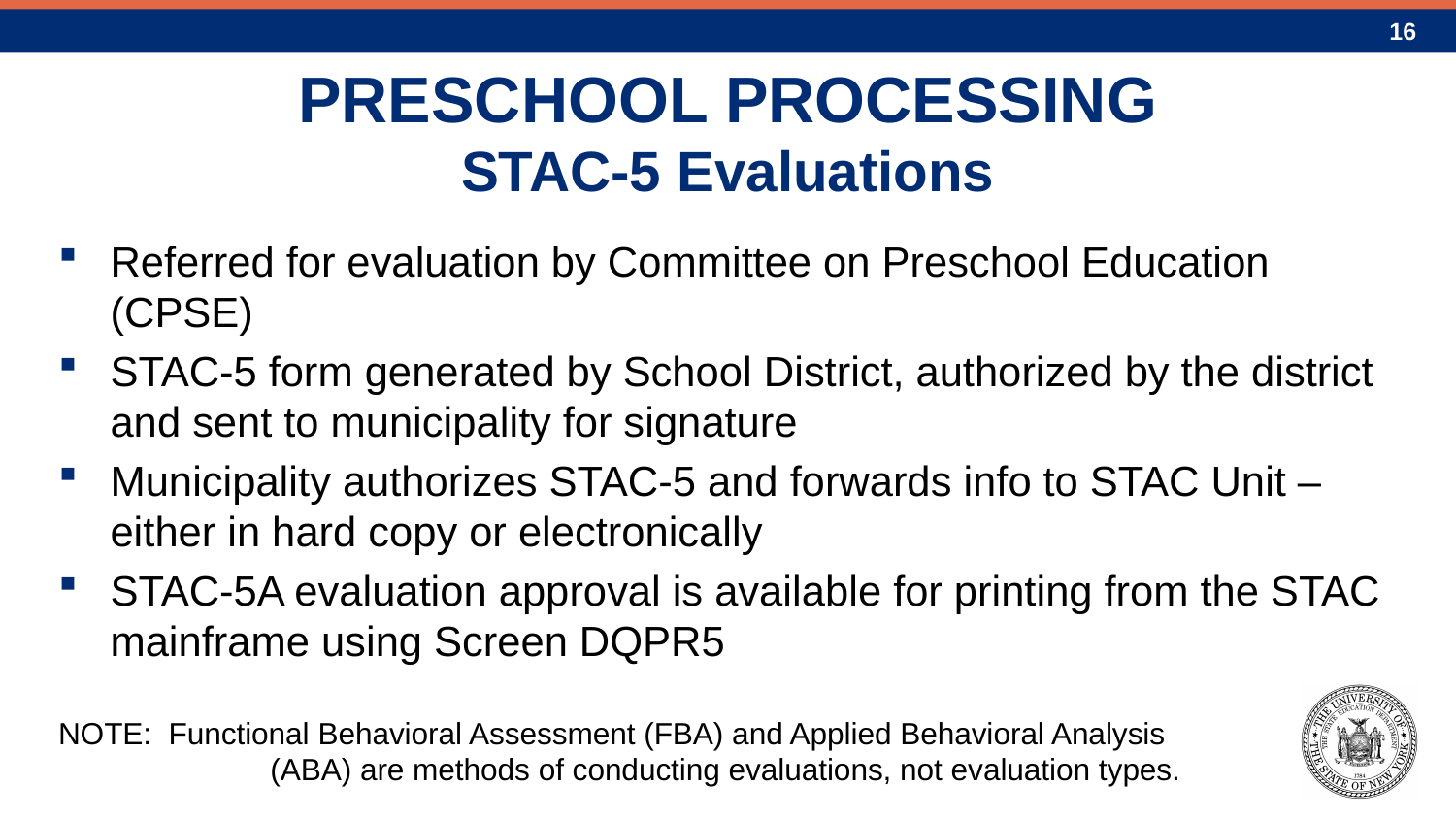

# PRESCHOOL PROCESSING STAC-5 Evaluations
Referred for evaluation by Committee on Preschool Education (CPSE)
STAC-5 form generated by School District, authorized by the district and sent to municipality for signature
Municipality authorizes STAC-5 and forwards info to STAC Unit – either in hard copy or electronically
STAC-5A evaluation approval is available for printing from the STAC mainframe using Screen DQPR5

NOTE:  Functional Behavioral Assessment (FBA) and Applied Behavioral Analysis                                                    (ABA) are methods of conducting evaluations, not evaluation types.

16